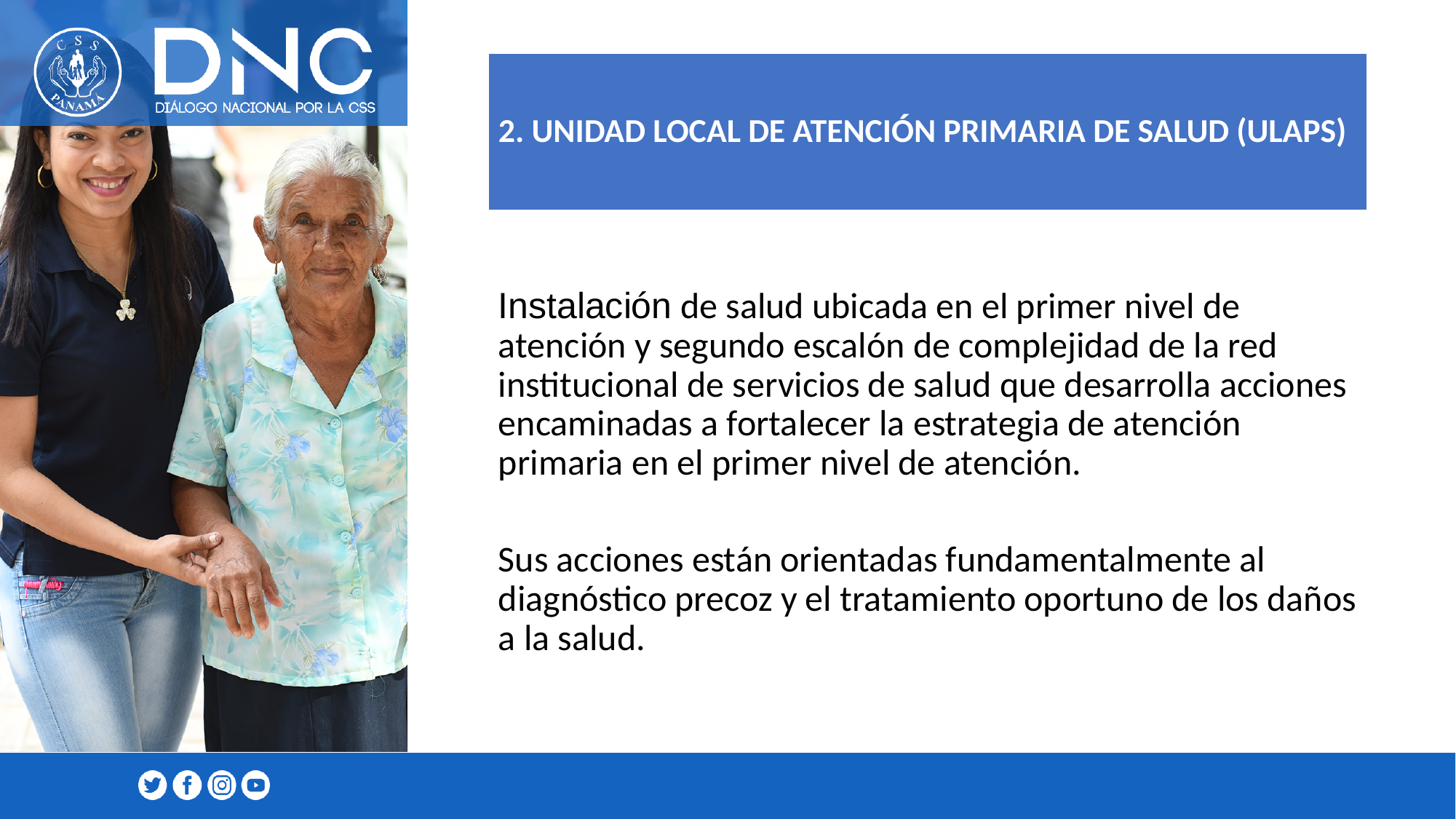

# 2. UNIDAD LOCAL DE ATENCIÓN PRIMARIA DE SALUD (ULAPS)
Instalación de salud ubicada en el primer nivel de atención y segundo escalón de complejidad de la red institucional de servicios de salud que desarrolla acciones encaminadas a fortalecer la estrategia de atención primaria en el primer nivel de atención.

Sus acciones están orientadas fundamentalmente al diagnóstico precoz y el tratamiento oportuno de los daños a la salud.